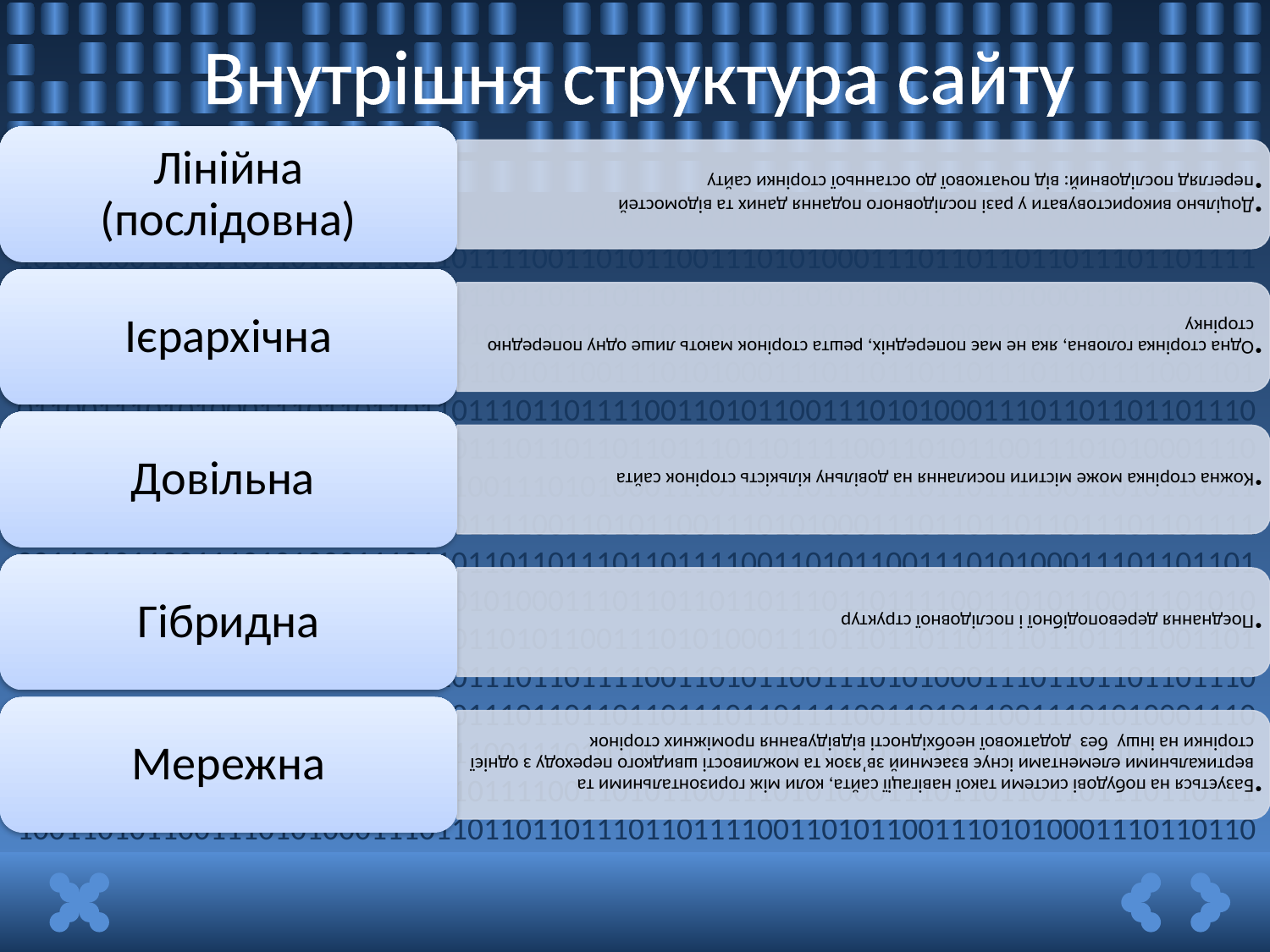

# Внутрішня структура сайту
Доцільно використовувати у разі послідовного подання даних та відомостей
перегляд послідовний: від початкової до останньої сторінки сайту
Лінійна (послідовна)
Одна сторінка головна, яка не має попередніх, решта сторінок мають лише одну попередню сторінку
Ієрархічна
Кожна сторінка може містити посилання на довільну кількість сторінок сайта
Довільна
Поєднання деревоподібної і послідовної структур
Гібридна
Базується на побудові системи такої навігації сайта, коли між горизонтальними та вертикальними елементами існує взаємний зв’язок та можливості швидкого переходу з однієї сторінки на іншу  без  додаткової необхідності відвідування проміжних сторінок
Мережна